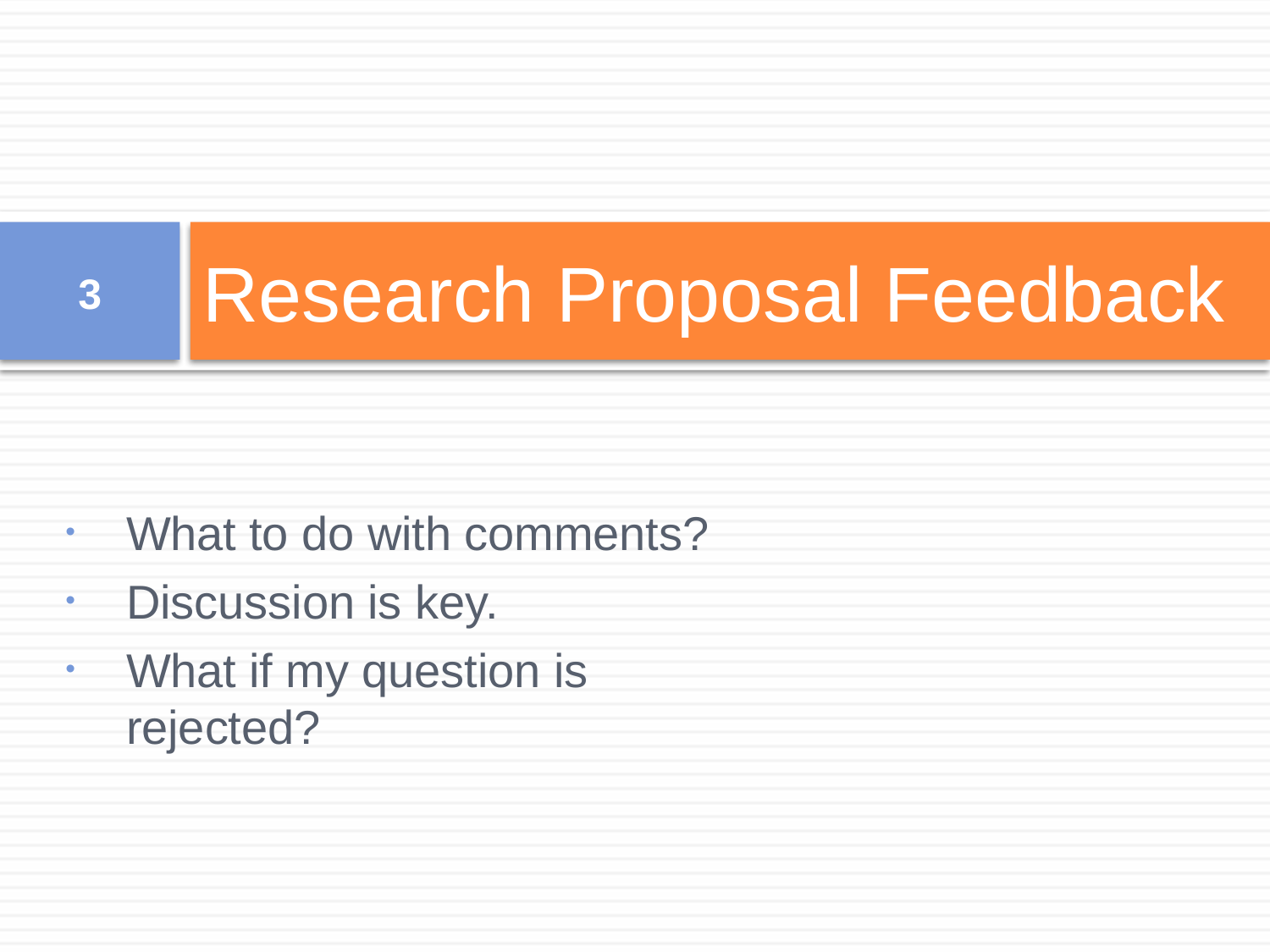

# Research Proposal Feedback
3
What to do with comments?
Discussion is key.
What if my question is rejected?